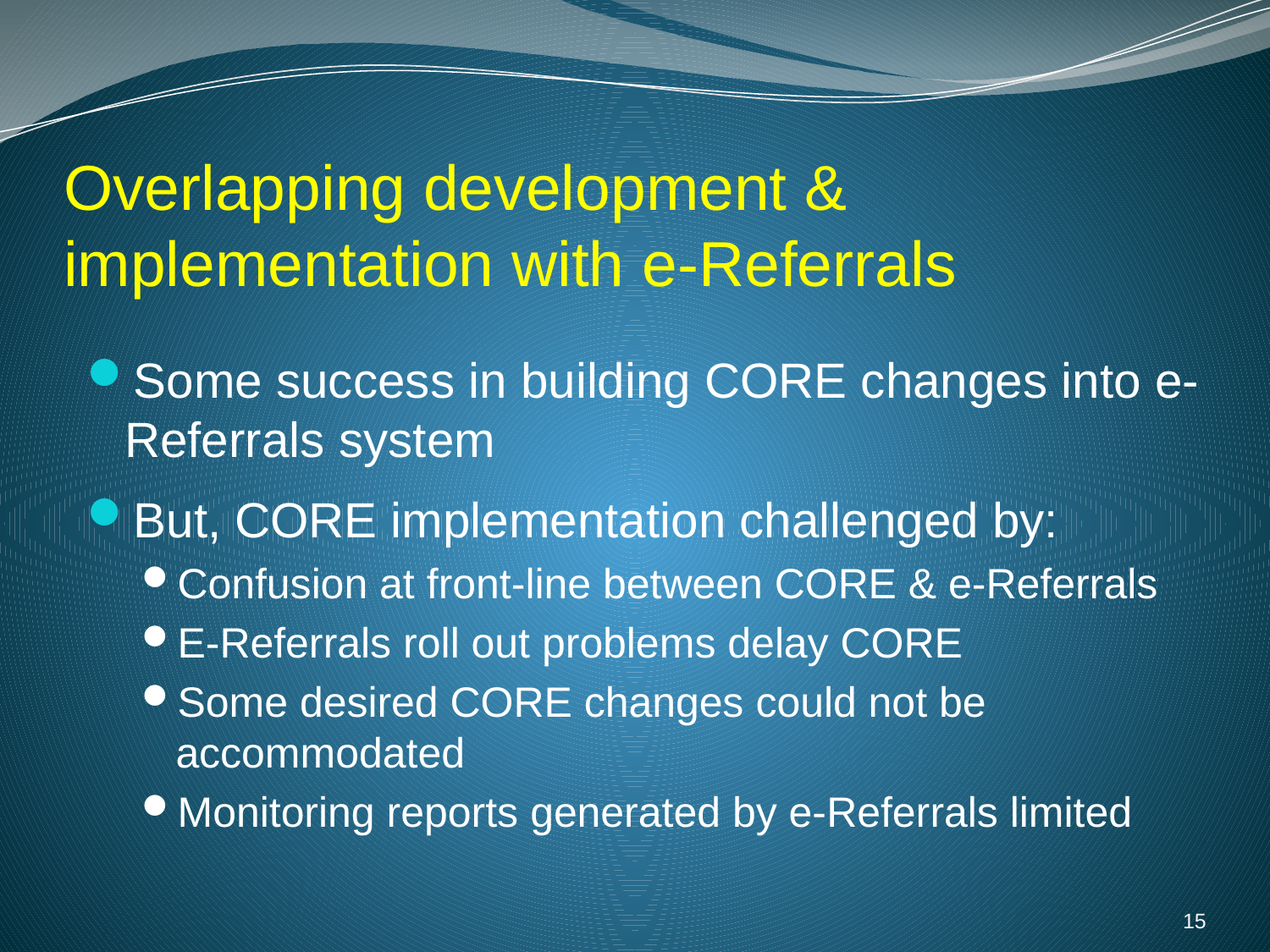

# Overlapping development & implementation with e-Referrals
Some success in building CORE changes into e-Referrals system
But, CORE implementation challenged by:
Confusion at front-line between CORE & e-Referrals
E-Referrals roll out problems delay CORE
Some desired CORE changes could not be accommodated
Monitoring reports generated by e-Referrals limited
15